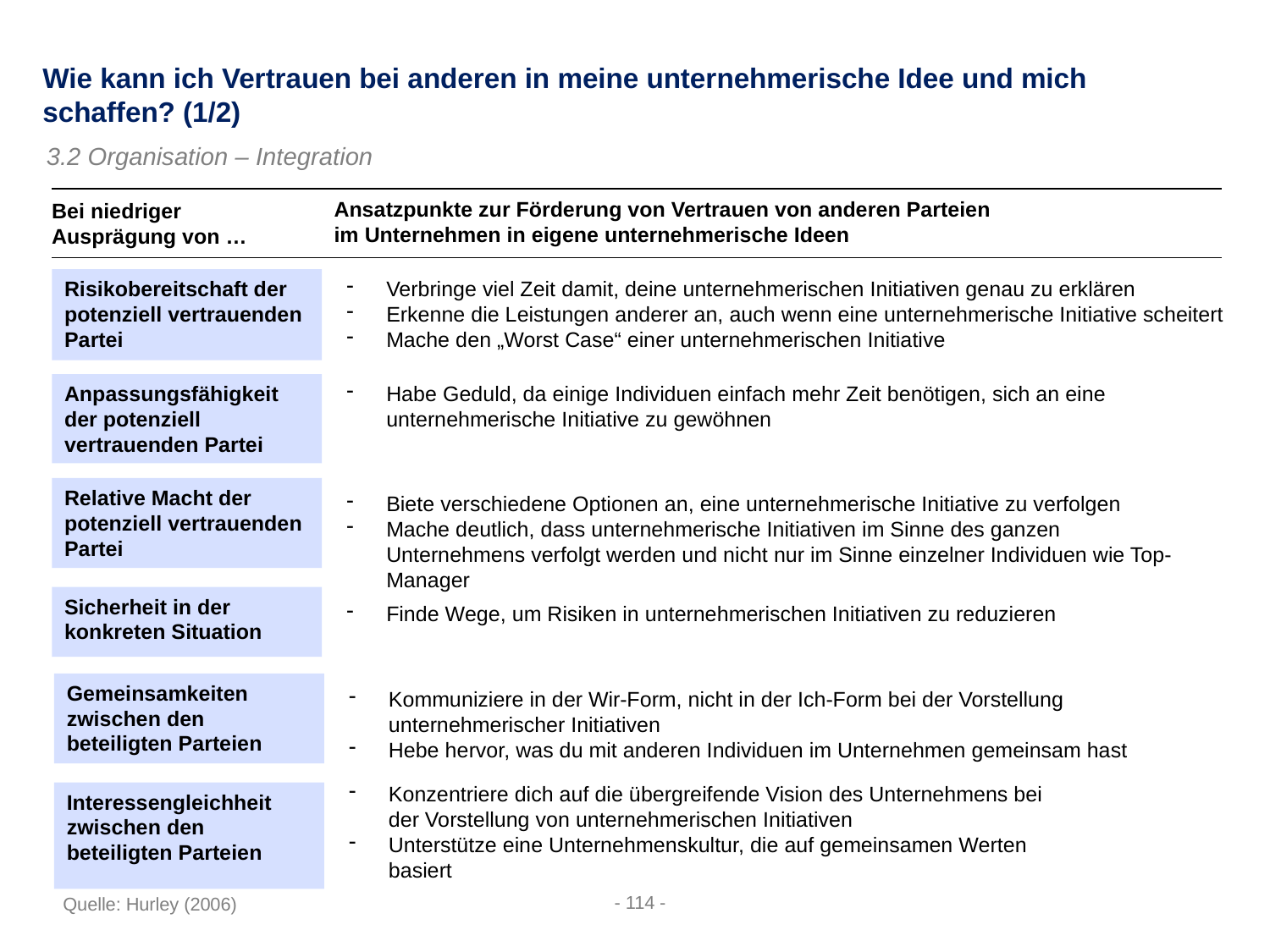

Wie kann ich Vertrauen bei anderen in meine unternehmerische Idee und mich schaffen? (1/2)
3.2 Organisation – Integration
Ansatzpunkte zur Förderung von Vertrauen von anderen Parteien
im Unternehmen in eigene unternehmerische Ideen
Bei niedriger Ausprägung von …
Verbringe viel Zeit damit, deine unternehmerischen Initiativen genau zu erklären
Erkenne die Leistungen anderer an, auch wenn eine unternehmerische Initiative scheitert
Mache den „Worst Case“ einer unternehmerischen Initiative
Risikobereitschaft der potenziell vertrauenden Partei
Anpassungsfähigkeit der potenziell vertrauenden Partei
Habe Geduld, da einige Individuen einfach mehr Zeit benötigen, sich an eine unternehmerische Initiative zu gewöhnen
Relative Macht der potenziell vertrauenden Partei
Biete verschiedene Optionen an, eine unternehmerische Initiative zu verfolgen
Mache deutlich, dass unternehmerische Initiativen im Sinne des ganzen Unternehmens verfolgt werden und nicht nur im Sinne einzelner Individuen wie Top-Manager
Sicherheit in der konkreten Situation
Finde Wege, um Risiken in unternehmerischen Initiativen zu reduzieren
Gemeinsamkeiten zwischen den beteiligten Parteien
Kommuniziere in der Wir-Form, nicht in der Ich-Form bei der Vorstellung unternehmerischer Initiativen
Hebe hervor, was du mit anderen Individuen im Unternehmen gemeinsam hast
Konzentriere dich auf die übergreifende Vision des Unternehmens bei der Vorstellung von unternehmerischen Initiativen
Unterstütze eine Unternehmenskultur, die auf gemeinsamen Werten basiert
Interessengleichheit zwischen den beteiligten Parteien
- 114 -
Quelle: Hurley (2006)